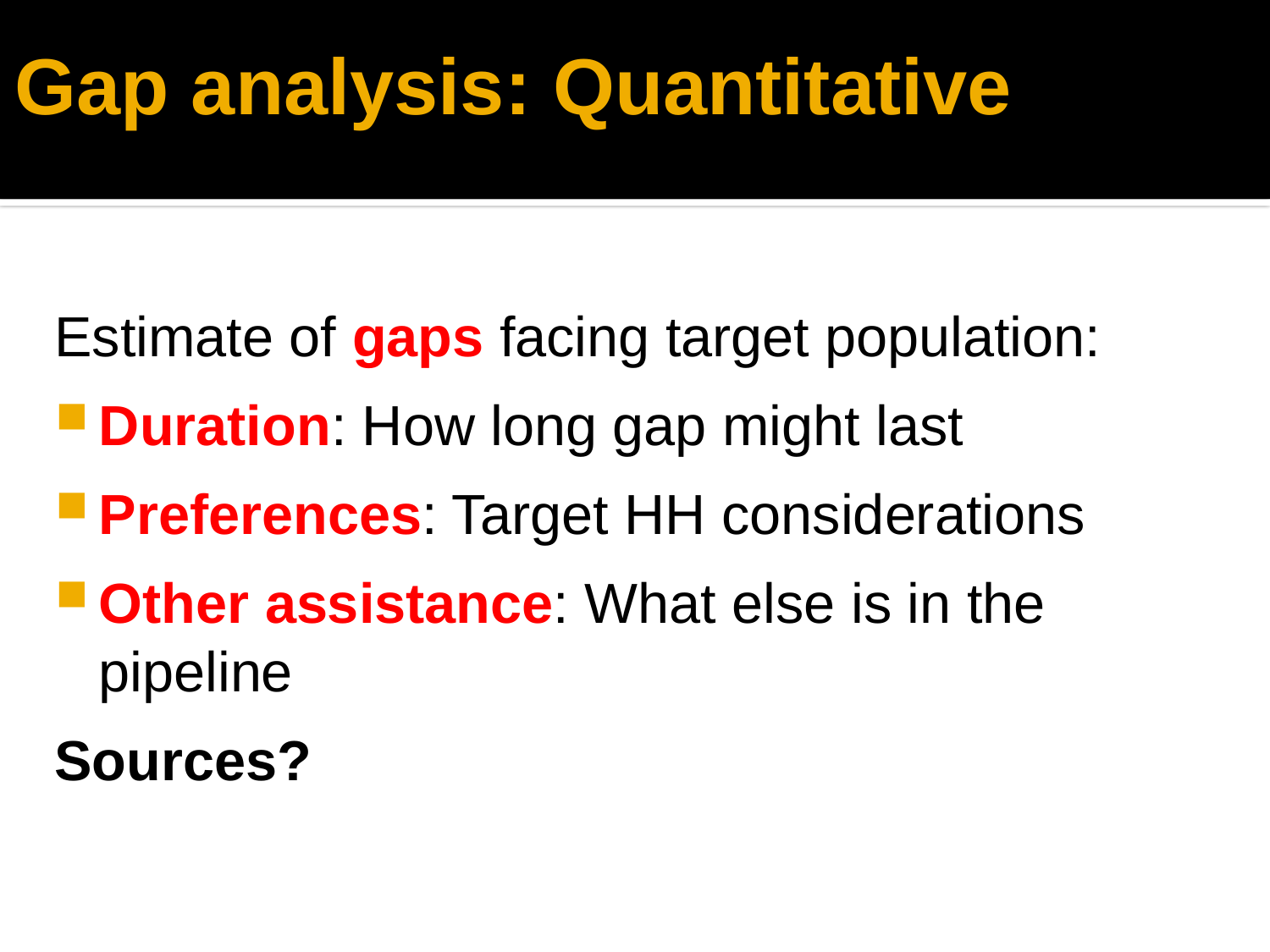

# Gap analysis: Quantitative
Estimate of gaps facing target population:
Duration: How long gap might last
Preferences: Target HH considerations
Other assistance: What else is in the pipeline
Sources?